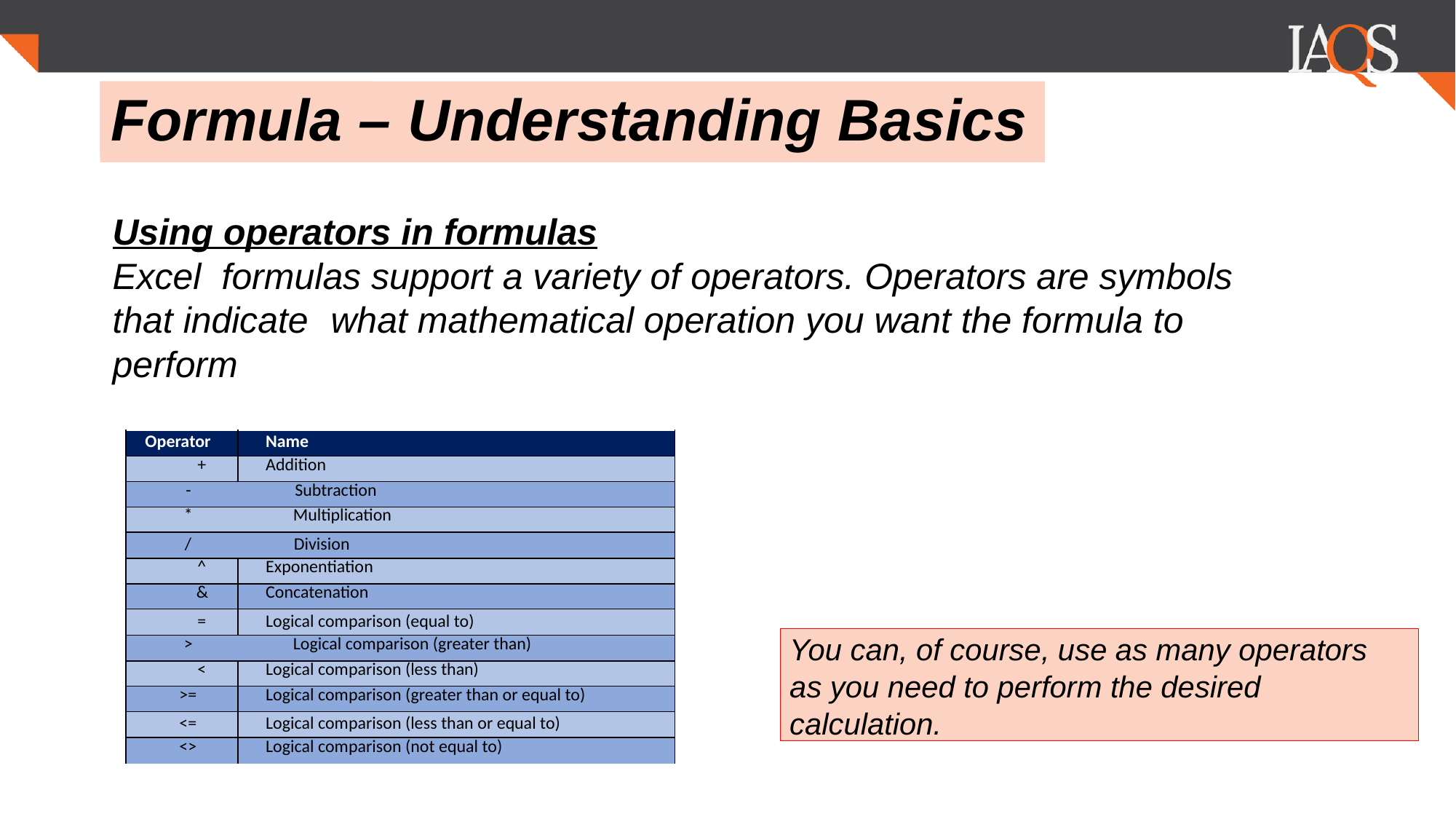

.
# Formula – Understanding Basics

Using operators in formulas
Excel	formulas support a variety of operators. Operators are symbols that indicate	what mathematical operation you want the formula to perform
| Operator | Name |
| --- | --- |
| + | Addition |
| - Subtraction |  |
| \* Multiplication |  |
| / Division |  |
| ^ | Exponentiation |
| & | Concatenation |
| = | Logical comparison (equal to) |
| > Logical comparison (greater than) |  |
| < | Logical comparison (less than) |
| >= | Logical comparison (greater than or equal to) |
| <= | Logical comparison (less than or equal to) |
| <> | Logical comparison (not equal to) |
You can, of course, use as many operators as you need to perform the desired calculation.